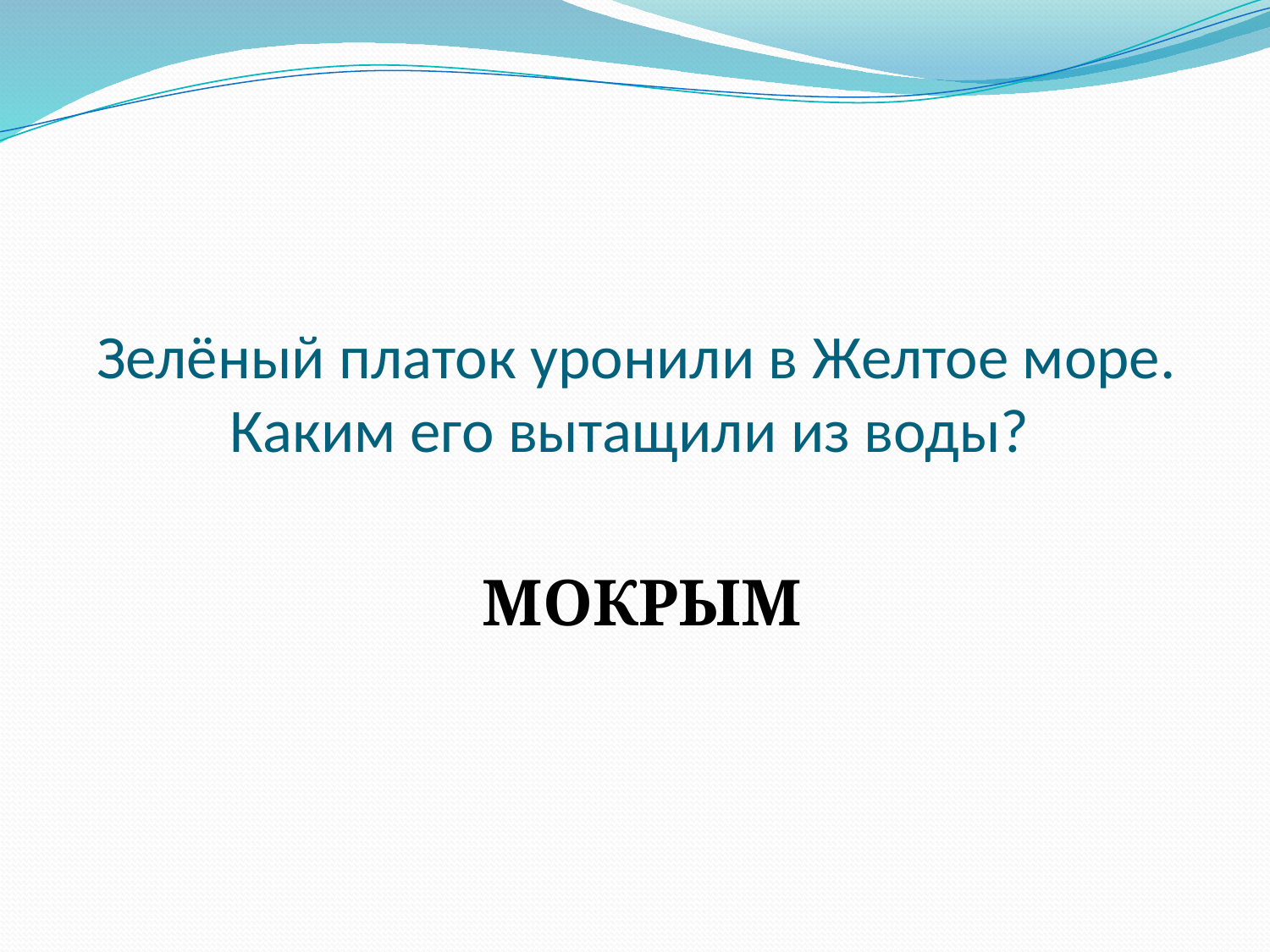

# Зелёный платок уронили в Желтое море. Каким его вытащили из воды?
МОКРЫМ